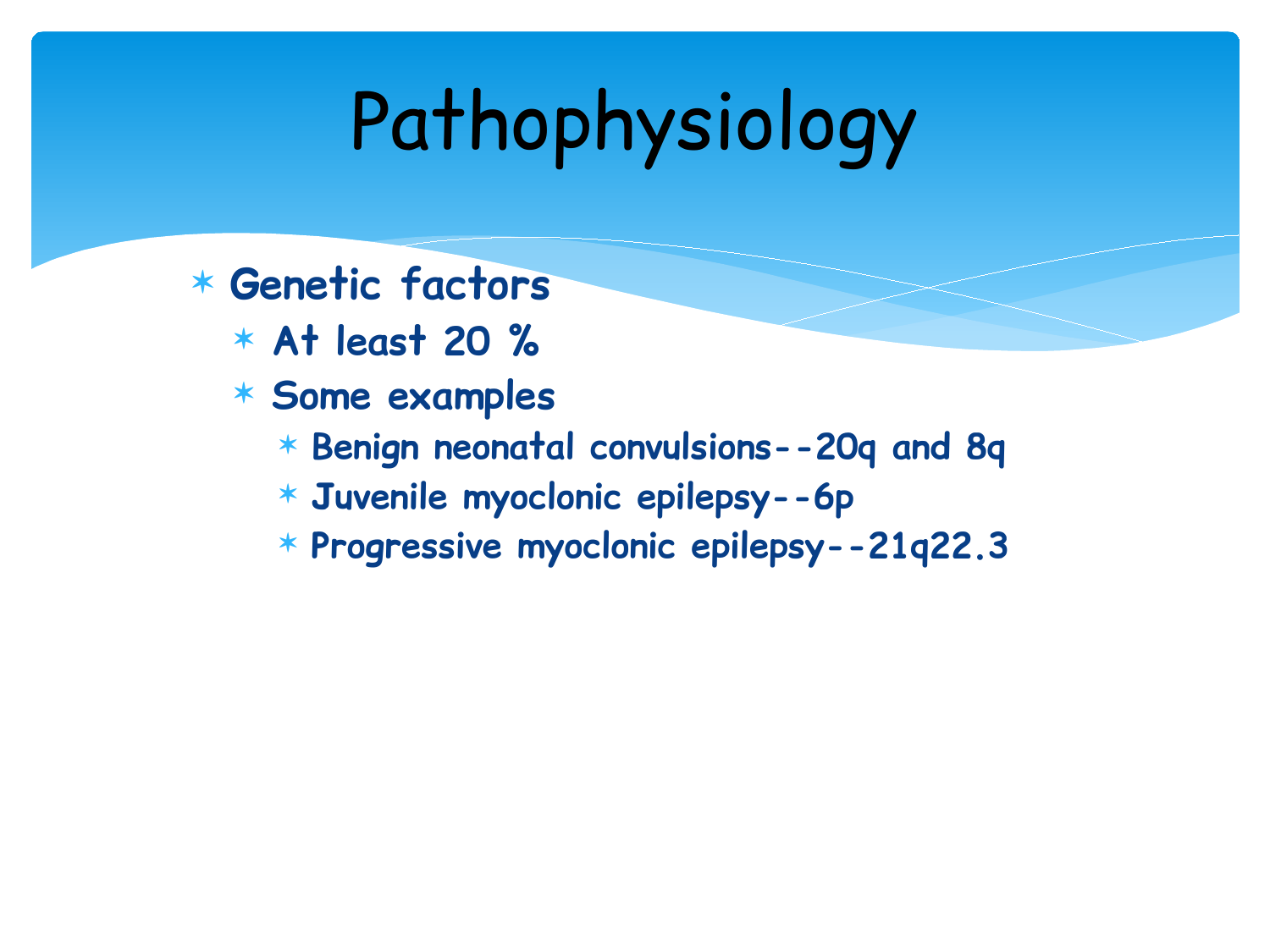

# Pathophysiology
Genetic factors
At least 20 %
Some examples
Benign neonatal convulsions--20q and 8q
Juvenile myoclonic epilepsy--6p
Progressive myoclonic epilepsy--21q22.3